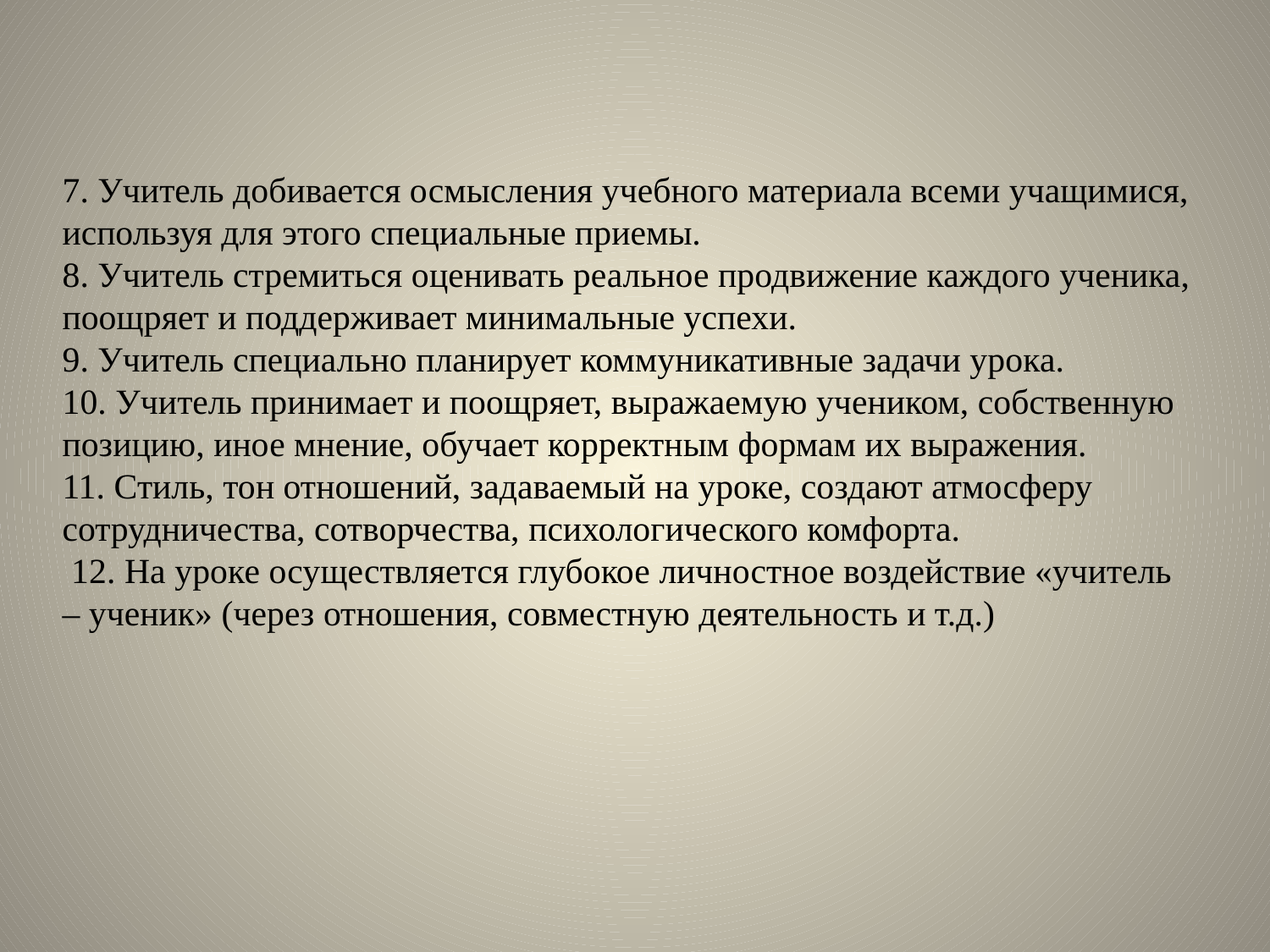

7. Учитель добивается осмысления учебного материала всеми учащимися, используя для этого специальные приемы.
8. Учитель стремиться оценивать реальное продвижение каждого ученика, поощряет и поддерживает минимальные успехи.
9. Учитель специально планирует коммуникативные задачи урока.
10. Учитель принимает и поощряет, выражаемую учеником, собственную позицию, иное мнение, обучает корректным формам их выражения.
11. Стиль, тон отношений, задаваемый на уроке, создают атмосферу сотрудничества, сотворчества, психологического комфорта.
 12. На уроке осуществляется глубокое личностное воздействие «учитель – ученик» (через отношения, совместную деятельность и т.д.)